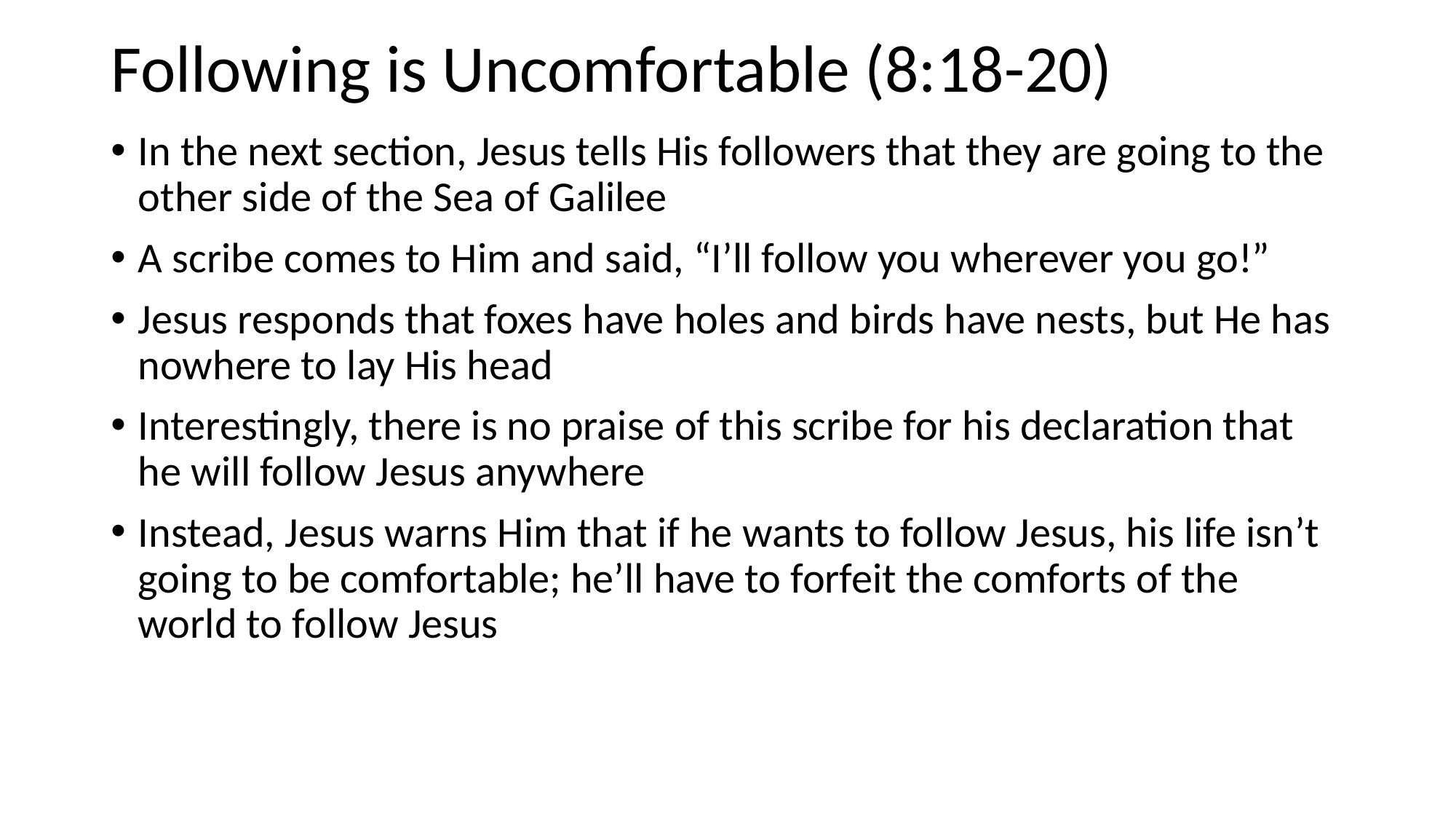

# Following is Uncomfortable (8:18-20)
In the next section, Jesus tells His followers that they are going to the other side of the Sea of Galilee
A scribe comes to Him and said, “I’ll follow you wherever you go!”
Jesus responds that foxes have holes and birds have nests, but He has nowhere to lay His head
Interestingly, there is no praise of this scribe for his declaration that he will follow Jesus anywhere
Instead, Jesus warns Him that if he wants to follow Jesus, his life isn’t going to be comfortable; he’ll have to forfeit the comforts of the world to follow Jesus